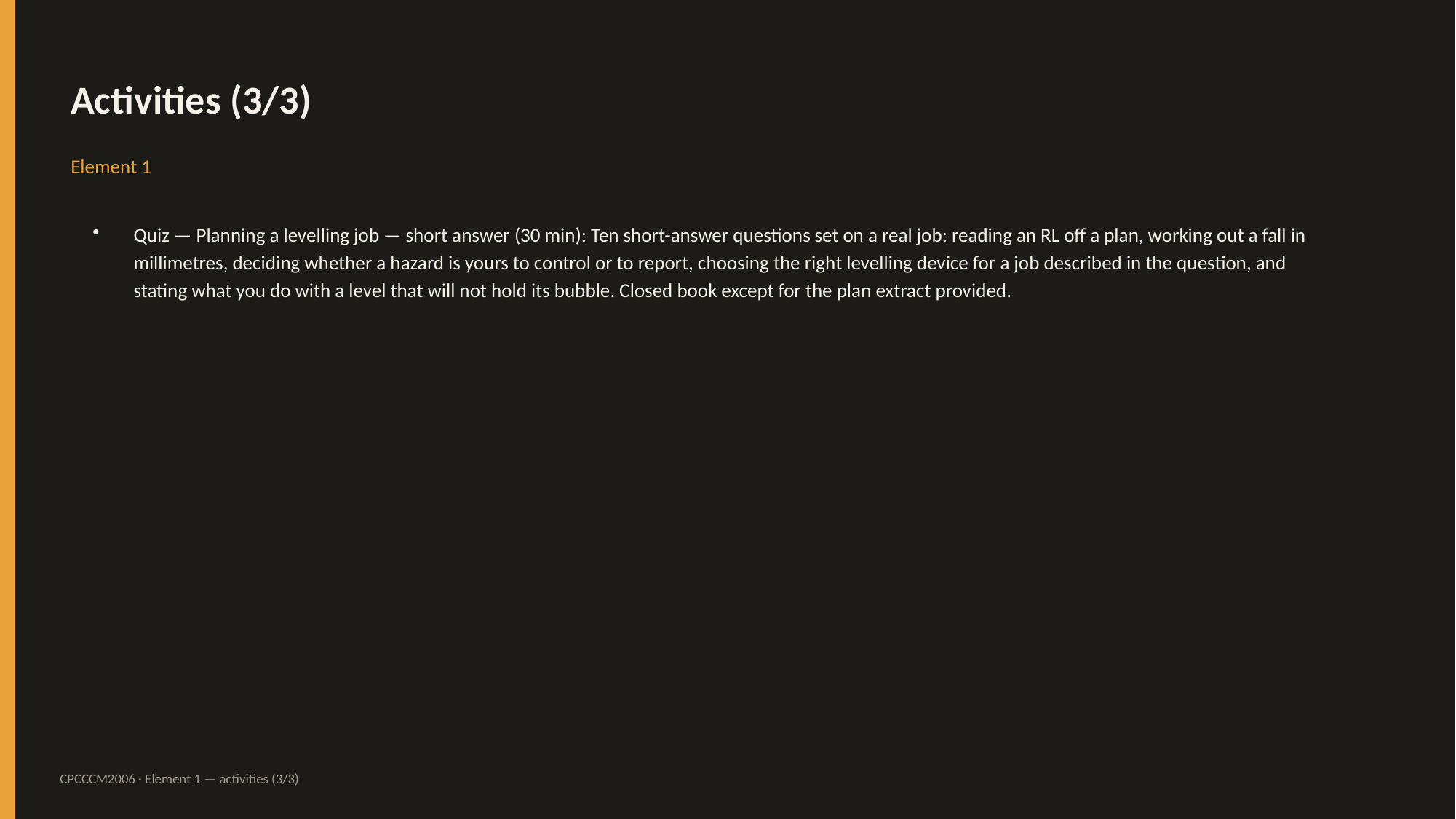

Activities (3/3)
Element 1
Quiz — Planning a levelling job — short answer (30 min): Ten short-answer questions set on a real job: reading an RL off a plan, working out a fall in millimetres, deciding whether a hazard is yours to control or to report, choosing the right levelling device for a job described in the question, and stating what you do with a level that will not hold its bubble. Closed book except for the plan extract provided.
CPCCCM2006 · Element 1 — activities (3/3)